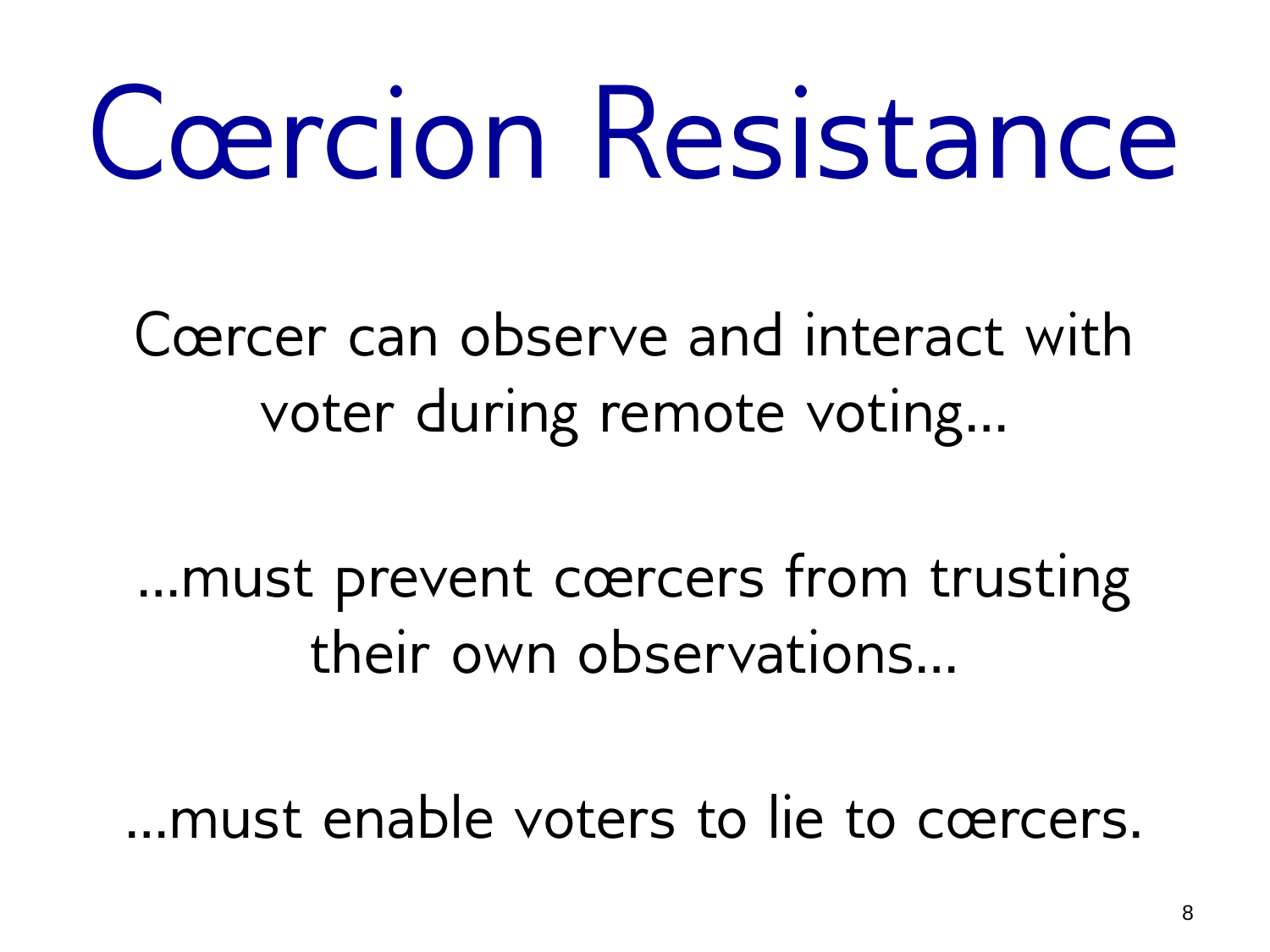

# Coercion Resistance
Coercer can observe and interact with voter during remote voting…
…must prevent coercers from trusting their own observations…
…must enable voters to lie to coercers.

8